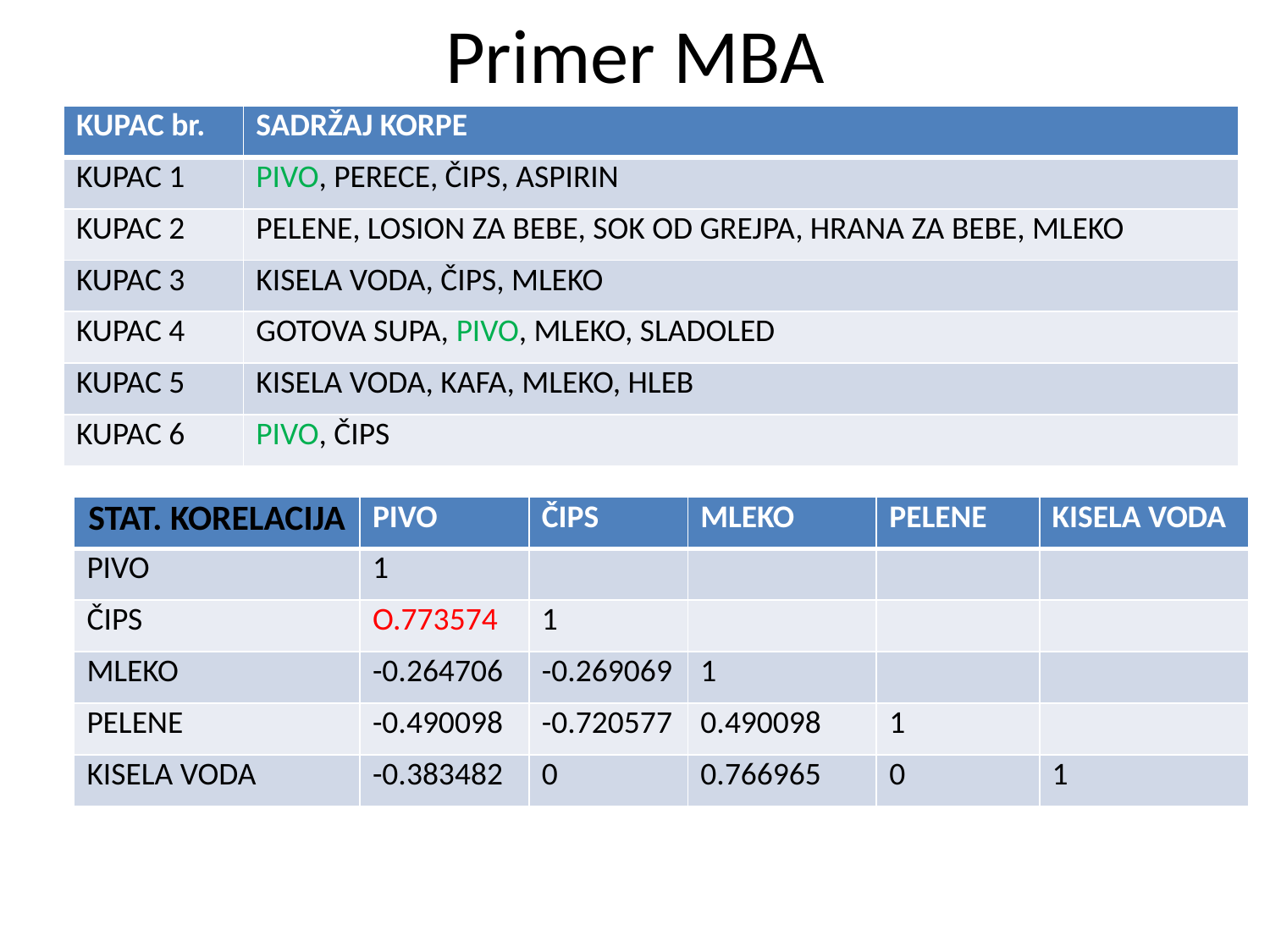

# Primer MBA
| KUPAC br. | SADRŽAJ KORPE |
| --- | --- |
| KUPAC 1 | PIVO, PERECE, ČIPS, ASPIRIN |
| KUPAC 2 | PELENE, LOSION ZA BEBE, SOK OD GREJPA, HRANA ZA BEBE, MLEKO |
| KUPAC 3 | KISELA VODA, ČIPS, MLEKO |
| KUPAC 4 | GOTOVA SUPA, PIVO, MLEKO, SLADOLED |
| KUPAC 5 | KISELA VODA, KAFA, MLEKO, HLEB |
| KUPAC 6 | PIVO, ČIPS |
| STAT. KORELACIJA | PIVO | ČIPS | MLEKO | PELENE | KISELA VODA |
| --- | --- | --- | --- | --- | --- |
| PIVO | 1 |  |  |  |  |
| ČIPS | O.773574 | 1 |  |  |  |
| MLEKO | -0.264706 | -0.269069 | 1 |  |  |
| PELENE | -0.490098 | -0.720577 | 0.490098 | 1 |  |
| KISELA VODA | -0.383482 | 0 | 0.766965 | 0 | 1 |